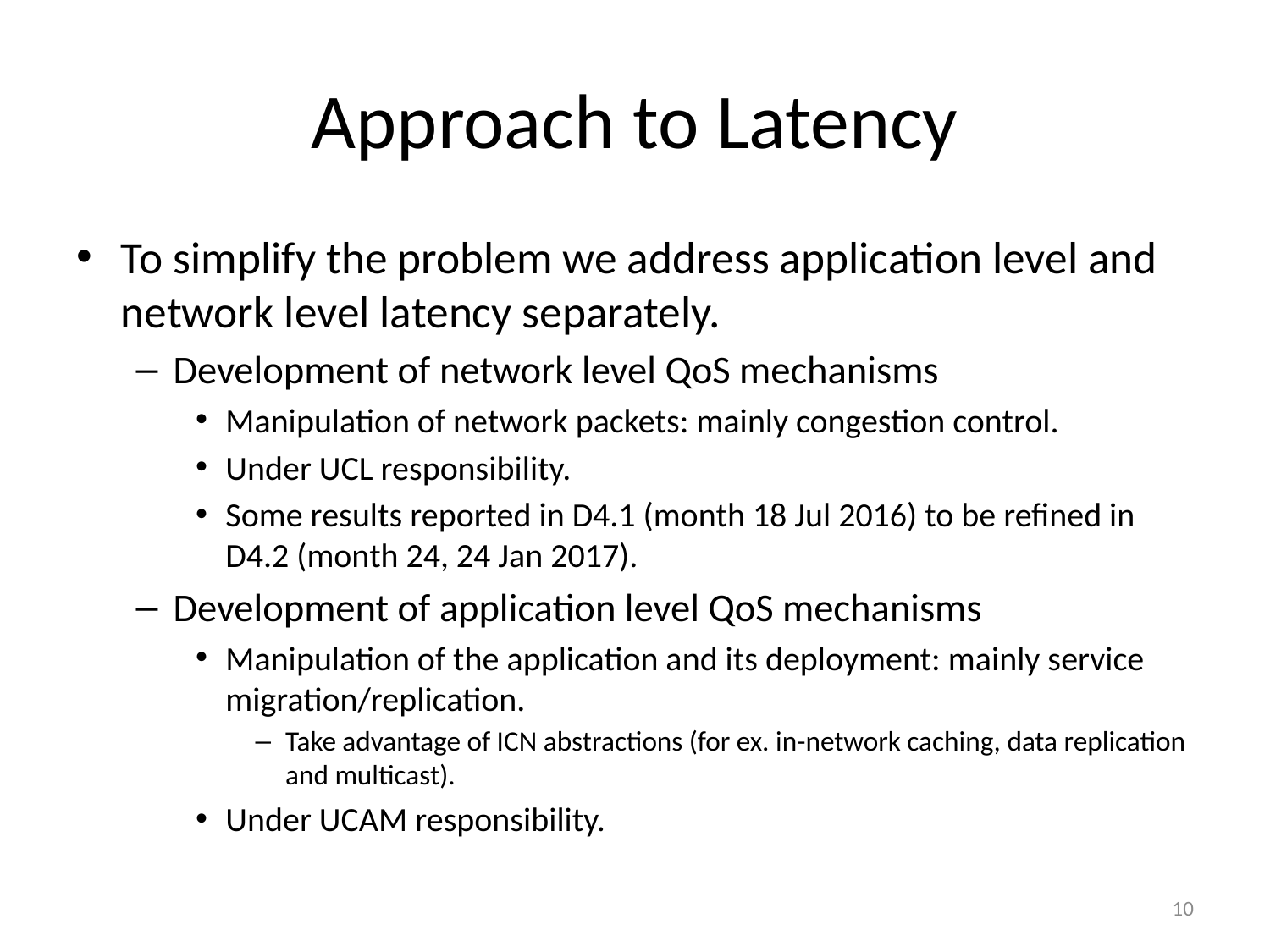

# Approach to Latency
To simplify the problem we address application level and network level latency separately.
Development of network level QoS mechanisms
Manipulation of network packets: mainly congestion control.
Under UCL responsibility.
Some results reported in D4.1 (month 18 Jul 2016) to be refined in D4.2 (month 24, 24 Jan 2017).
Development of application level QoS mechanisms
Manipulation of the application and its deployment: mainly service migration/replication.
Take advantage of ICN abstractions (for ex. in-network caching, data replication and multicast).
Under UCAM responsibility.

10